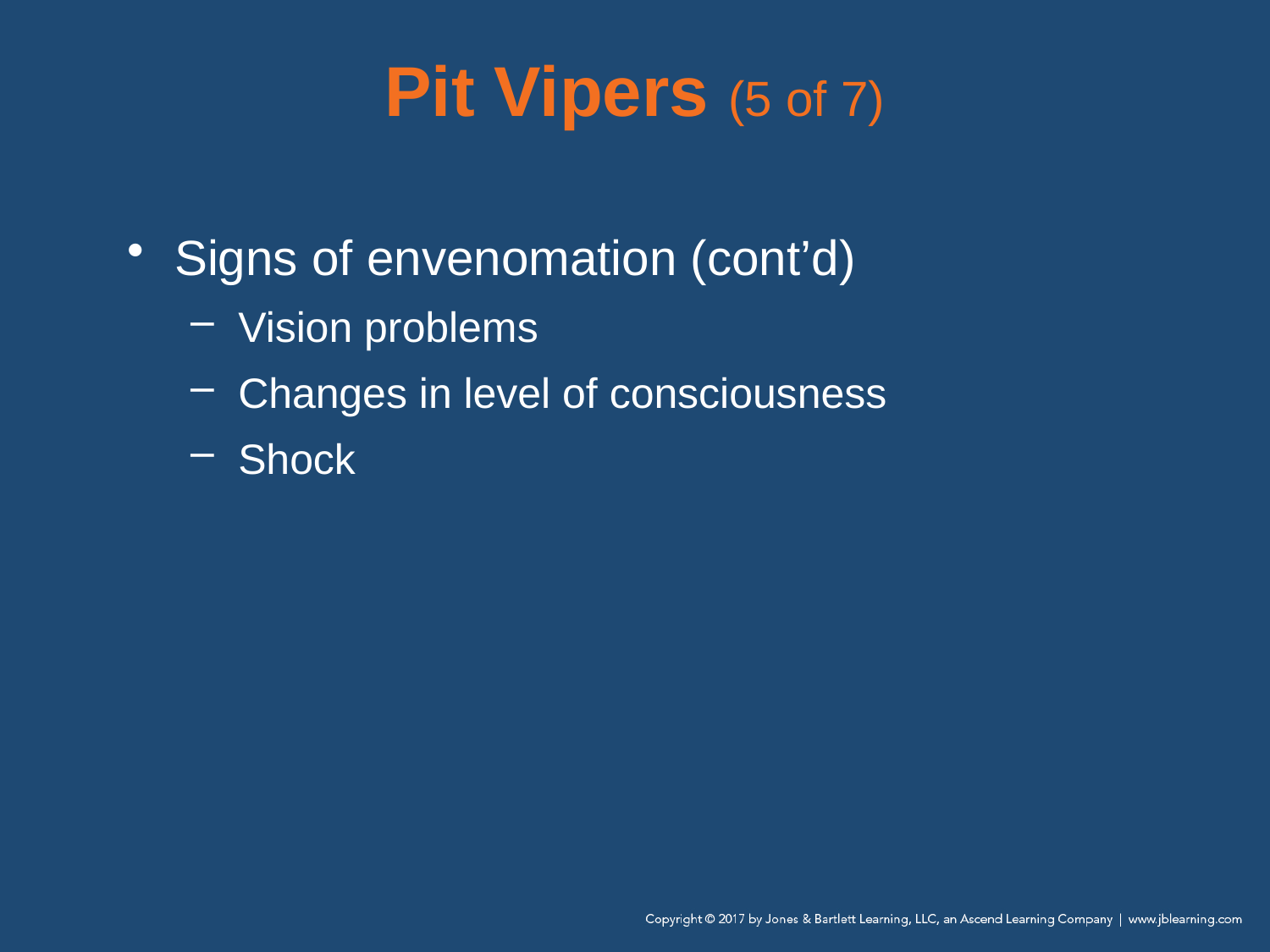

# Pit Vipers (5 of 7)
Signs of envenomation (cont’d)
Vision problems
Changes in level of consciousness
Shock